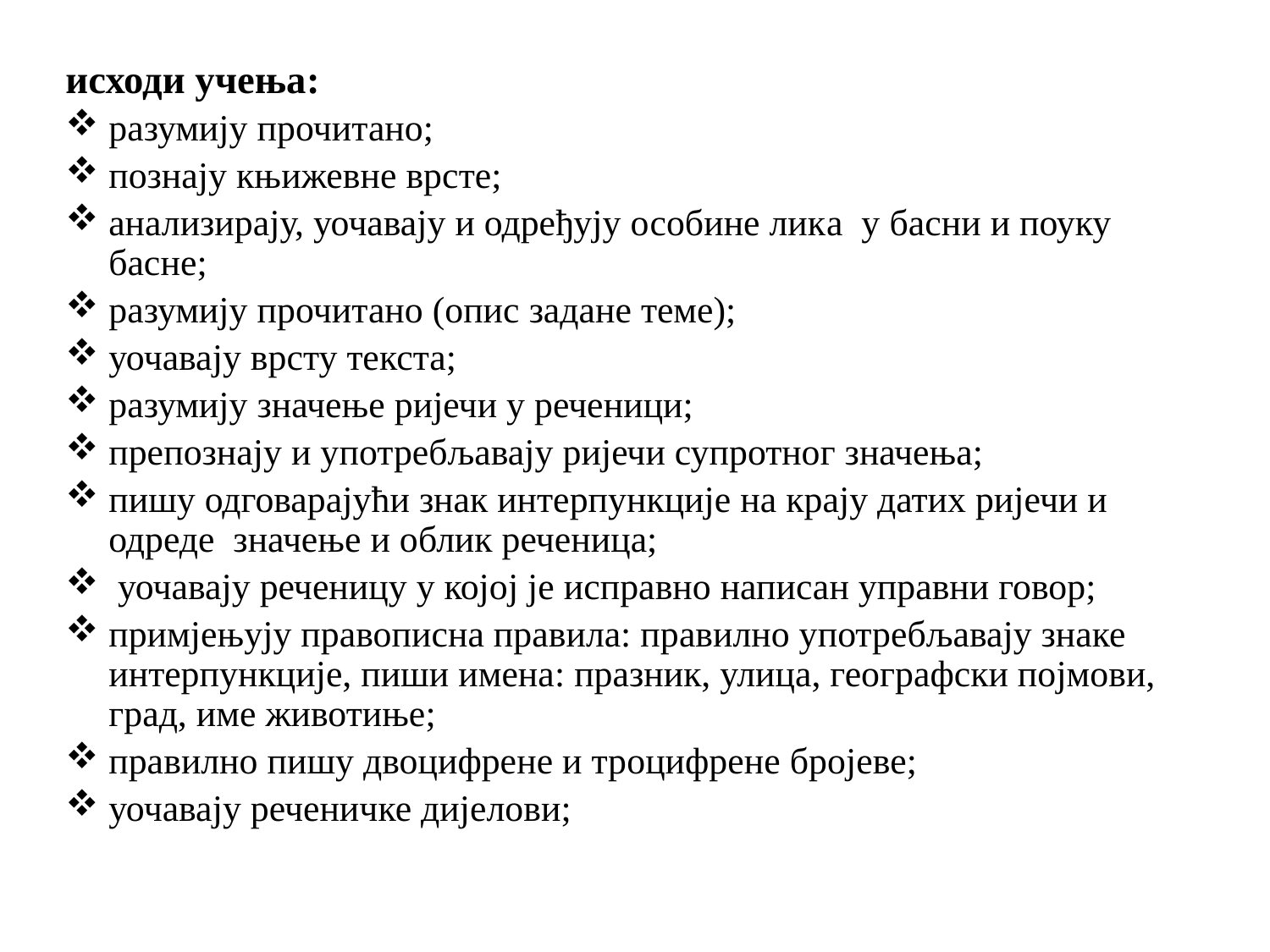

исходи учења:
разумију прочитано;
познају књижевне врсте;
анализирају, уочавају и одређују особине ликa  у басни и поуку басне;
разумију прочитано (опис задане теме);
уочавају врсту текста;
разумију значење ријечи у реченици;
препознају и употребљавају ријечи супротног значења;
пишу одговарајући знак интерпункције на крају датих ријечи и одреде  значење и облик реченица;
 уочавају реченицу у којој је исправно написан управни говор;
примјењују правописна правила: правилно употребљавају знаке интерпункције, пиши имена: празник, улица, географски појмови, град, име животиње;
правилно пишу двоцифрене и троцифрене бројеве;
уочавају реченичке дијелови;